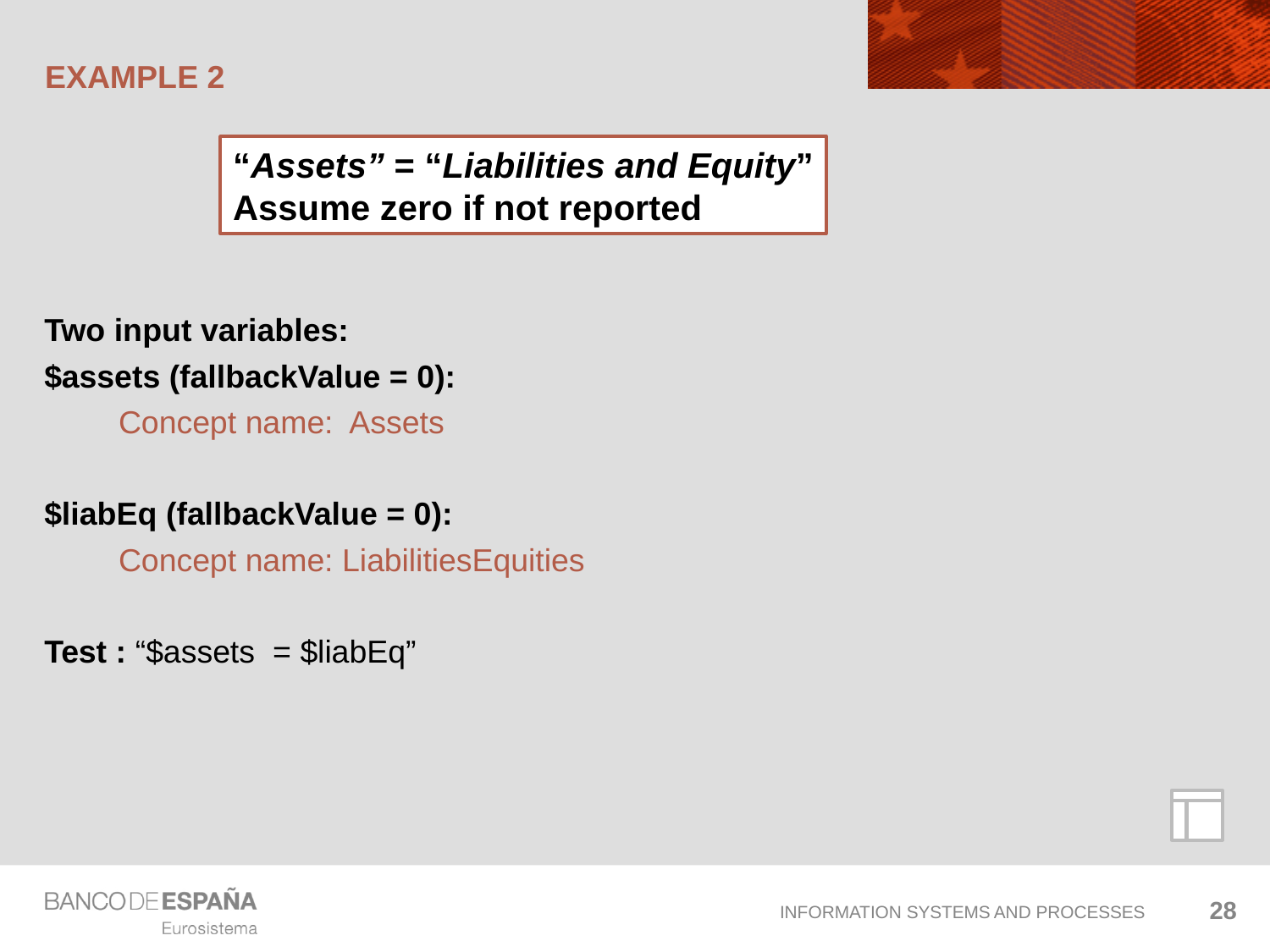

# EXAMPLE 2
“Assets” = “Liabilities and Equity”
Assume zero if not reported

Two input variables:
$assets (fallbackValue = 0):
Concept name:  Assets

$liabEq (fallbackValue = 0):
Concept name: LiabilitiesEquities

Test : “$assets  = $liabEq”

28